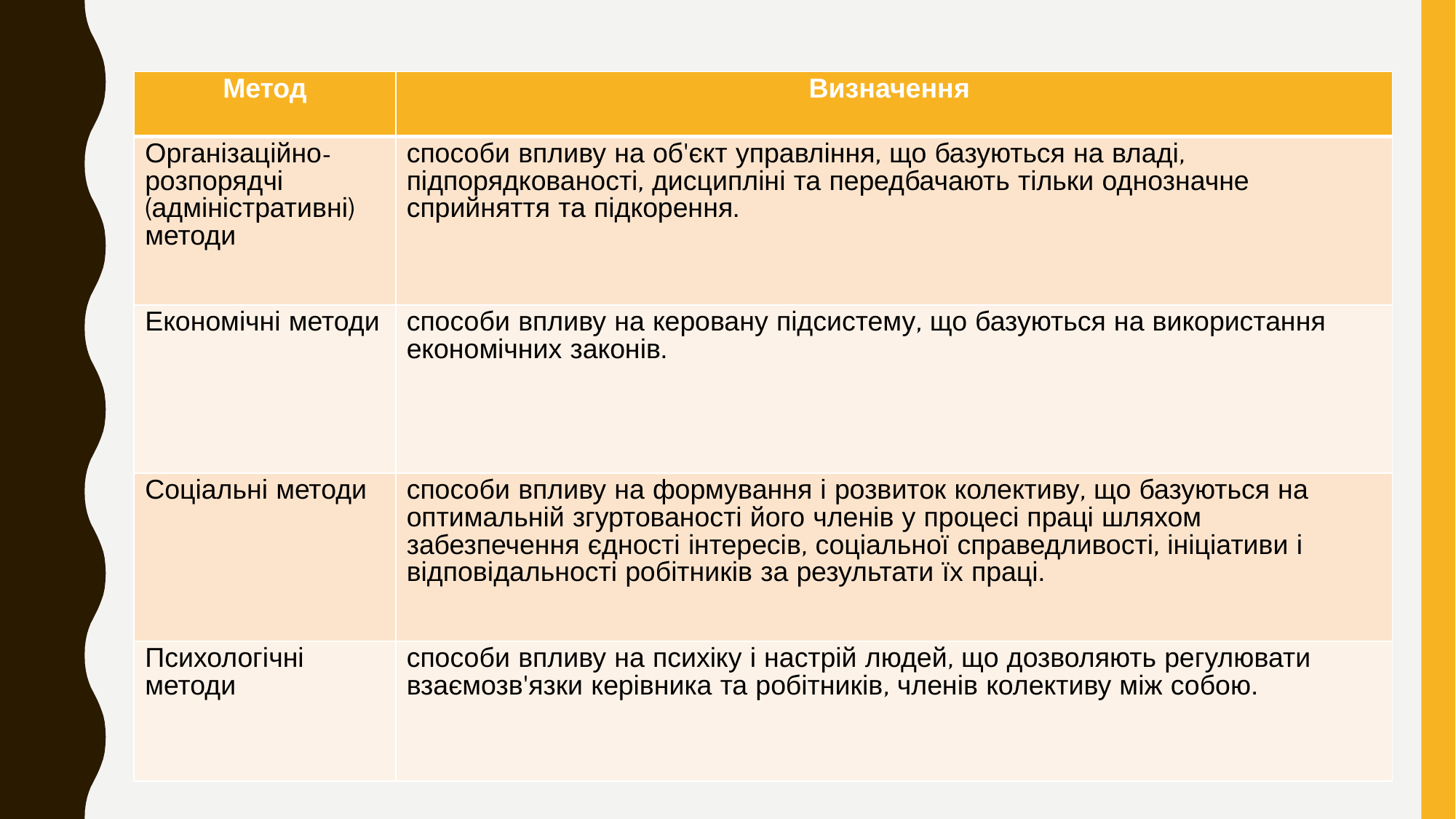

| Метод | Визначення |
| --- | --- |
| Організаційно-розпорядчі (адміністративні) методи | способи впливу на об'єкт управління, що базуються на владі, підпорядкованості, дисципліні та передбачають тільки однозначне сприйняття та підкорення. |
| Економічні методи | способи впливу на керовану підсистему, що базуються на використання економічних законів. |
| Соціальні методи | способи впливу на формування і розвиток колективу, що базуються на оптимальній згуртованості його членів у процесі праці шляхом забезпечення єдності інтересів, соціальної справедливості, ініціативи і відповідальності робітників за результати їх праці. |
| Психологічні методи | способи впливу на психіку і настрій людей, що дозволяють регулювати взаємозв'язки керівника та робітників, членів колективу між собою. |